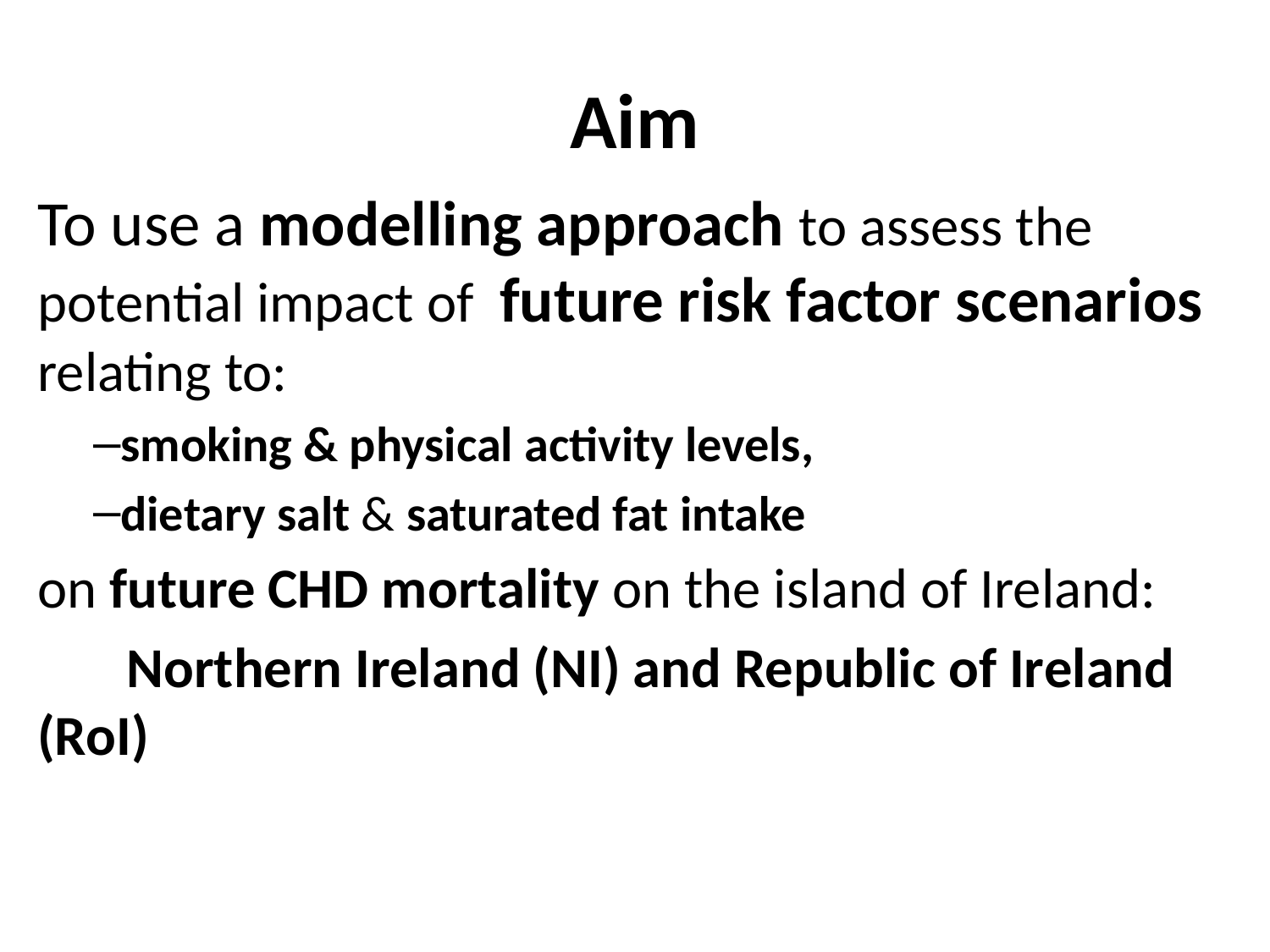

# Aim
To use a modelling approach to assess the potential impact of  future risk factor scenarios relating to:
smoking & physical activity levels,
dietary salt & saturated fat intake
on future CHD mortality on the island of Ireland:
       Northern Ireland (NI) and Republic of Ireland (RoI)